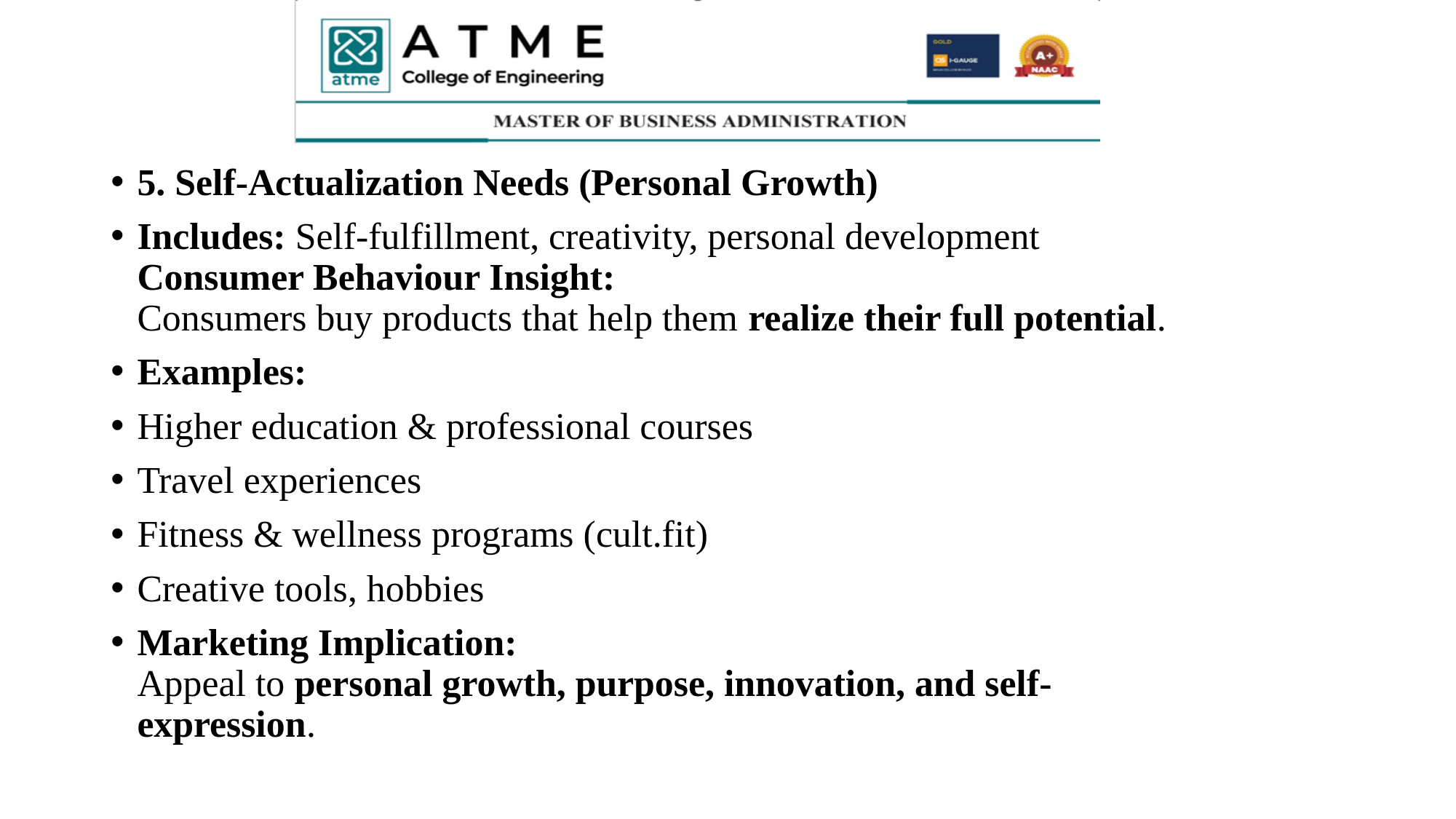

#
5. Self-Actualization Needs (Personal Growth)
Includes: Self-fulfillment, creativity, personal development
Consumer Behaviour Insight:
Consumers buy products that help them realize their full potential.
Examples:
Higher education & professional courses
Travel experiences
Fitness & wellness programs (cult.fit)
Creative tools, hobbies
Marketing Implication:
Appeal to personal growth, purpose, innovation, and self-expression.